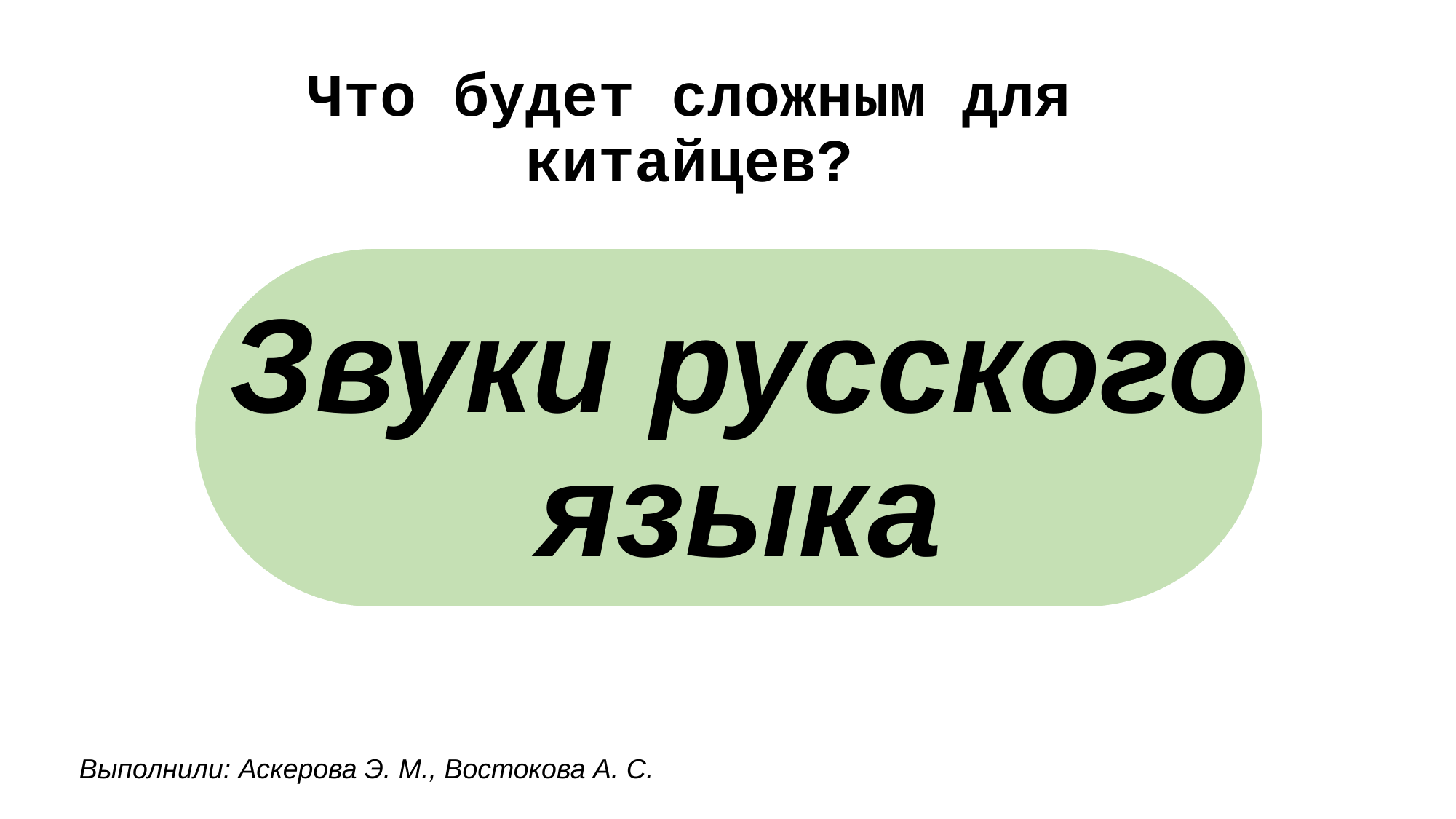

Что будет сложным для китайцев?

# Звуки русского языка
Выполнили: Аскерова Э. М., Востокова А. С.